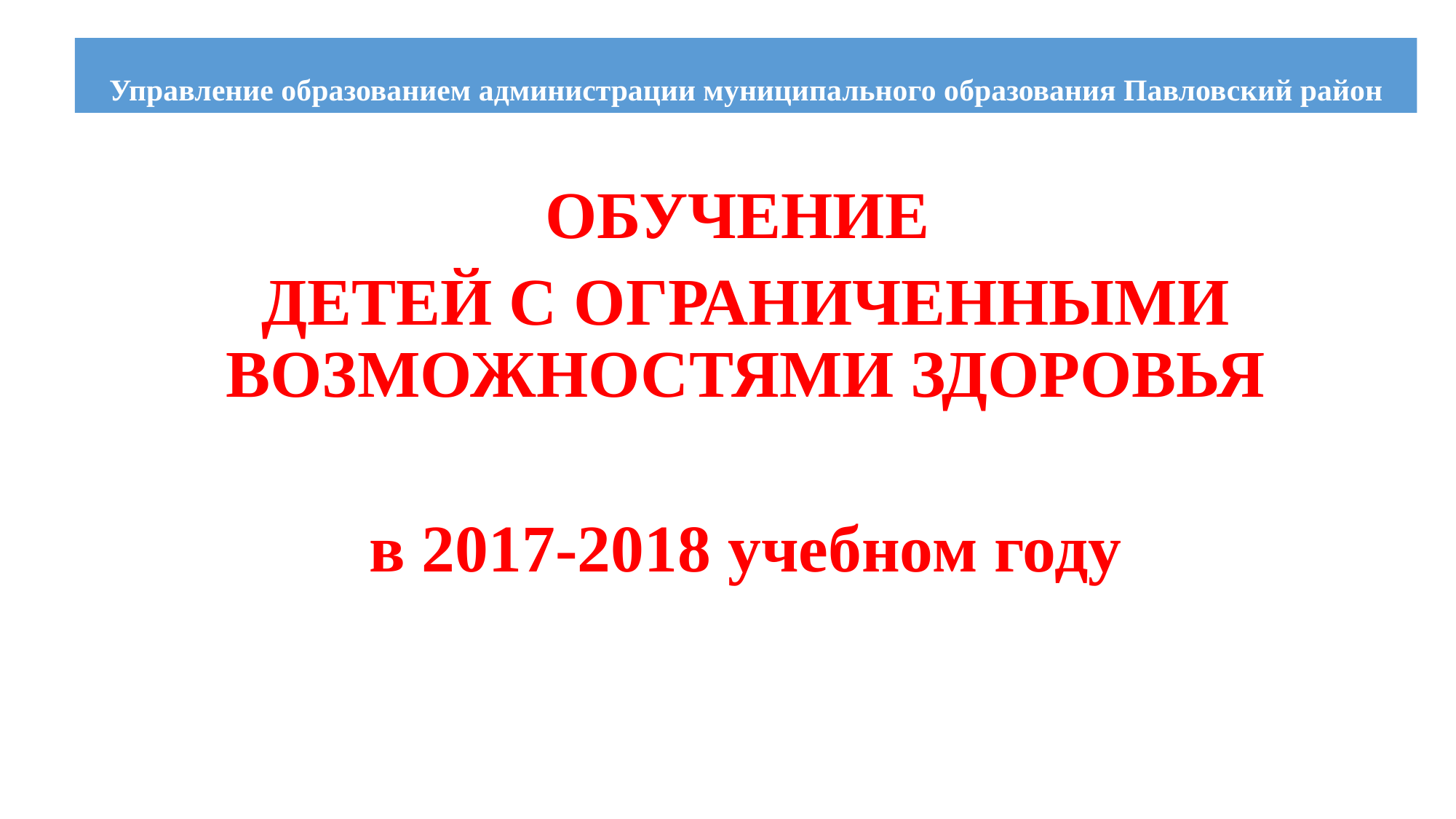

# Управление образованием администрации муниципального образования Павловский район
ОБУЧЕНИЕ
ДЕТЕЙ С ОГРАНИЧЕННЫМИ ВОЗМОЖНОСТЯМИ ЗДОРОВЬЯ

в 2017-2018 учебном году